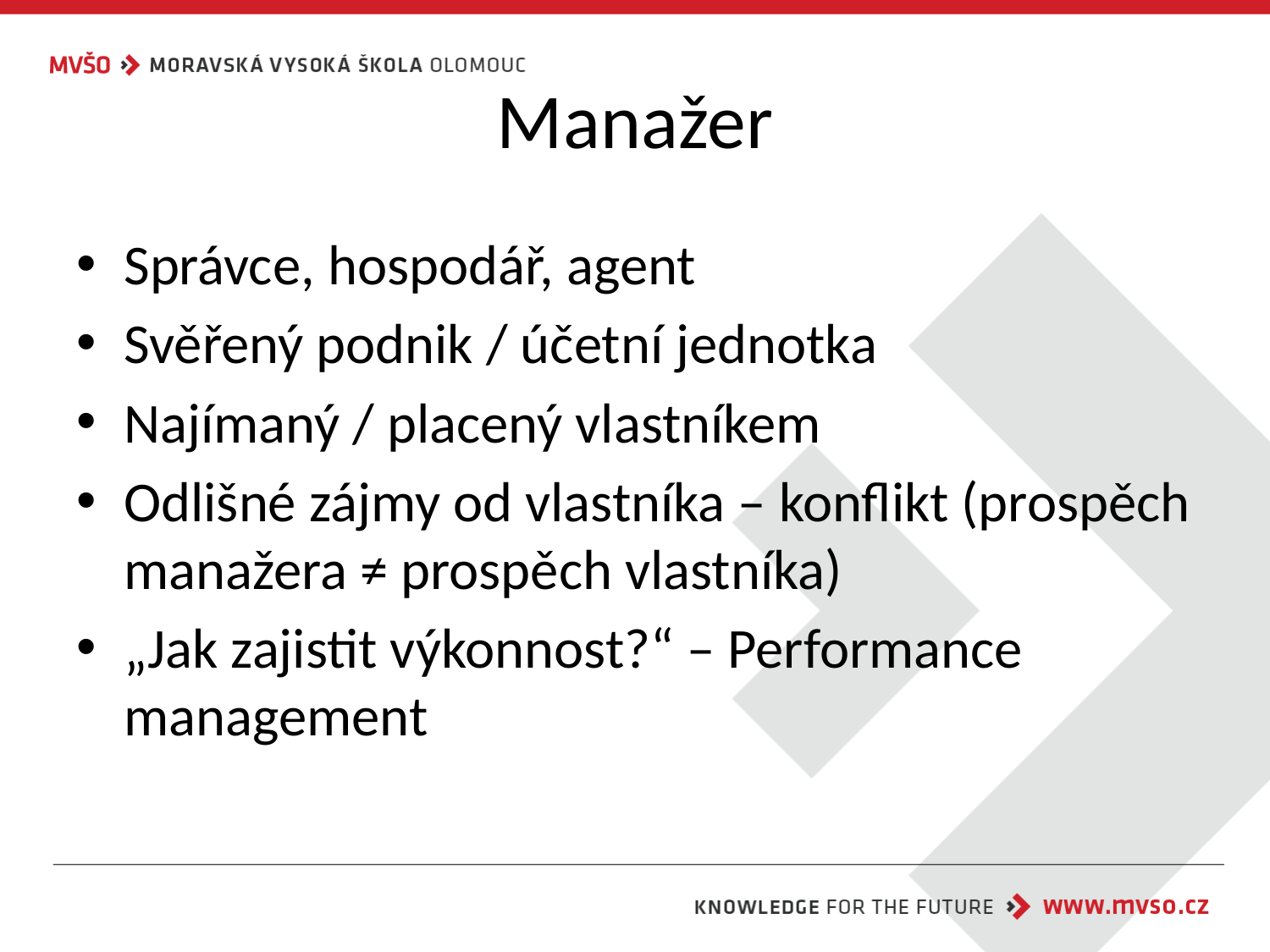

# Manažer
Správce, hospodář, agent
Svěřený podnik / účetní jednotka
Najímaný / placený vlastníkem
Odlišné zájmy od vlastníka – konflikt (prospěch manažera ≠ prospěch vlastníka)
„Jak zajistit výkonnost?“ – Performance management